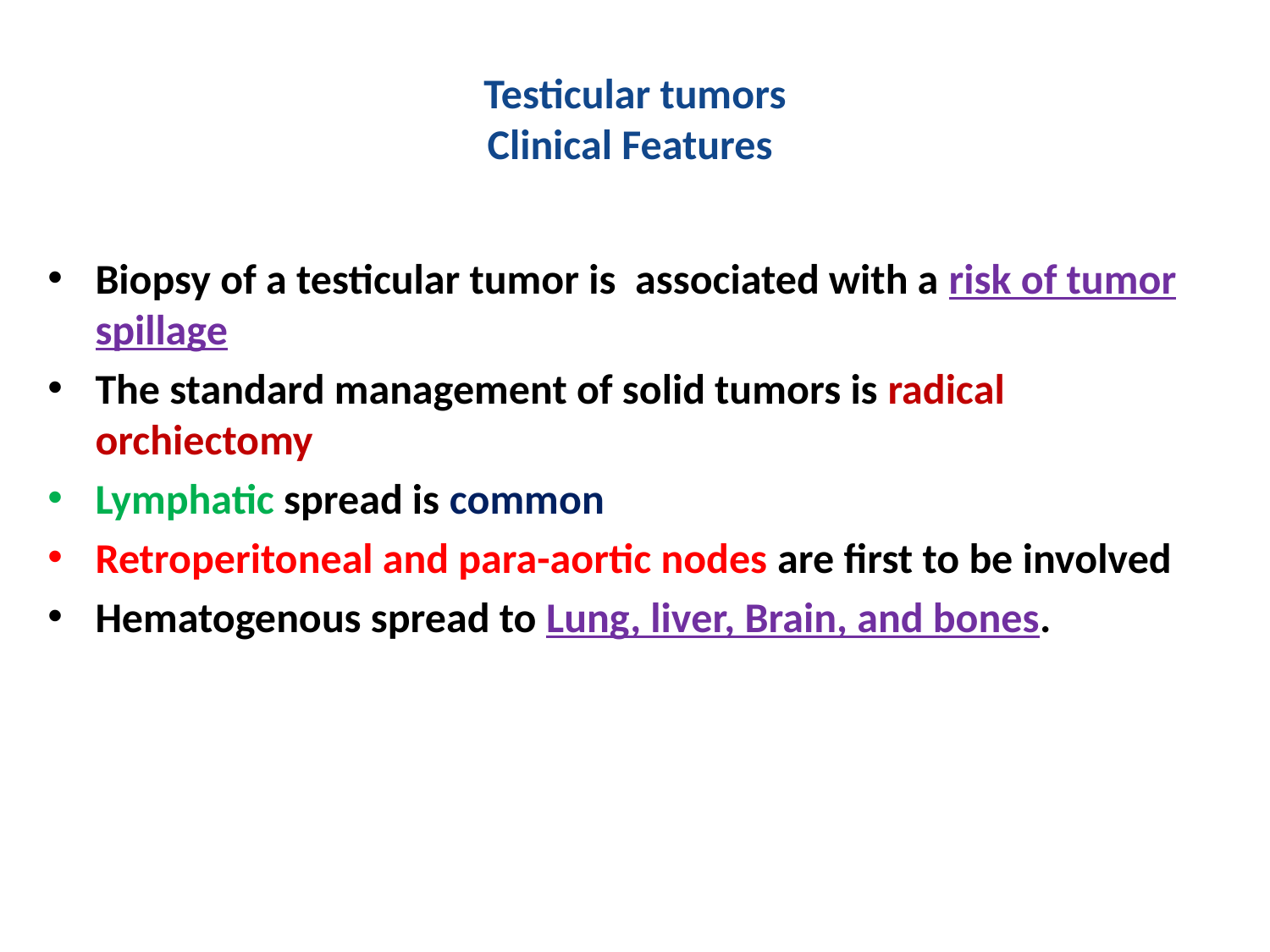

# Testicular tumors Clinical Features

Biopsy of a testicular tumor is  associated with a risk of tumor spillage
The standard management of solid tumors is radical orchiectomy
Lymphatic spread is common
Retroperitoneal and para-aortic nodes are first to be involved
Hematogenous spread to Lung, liver, Brain, and bones.